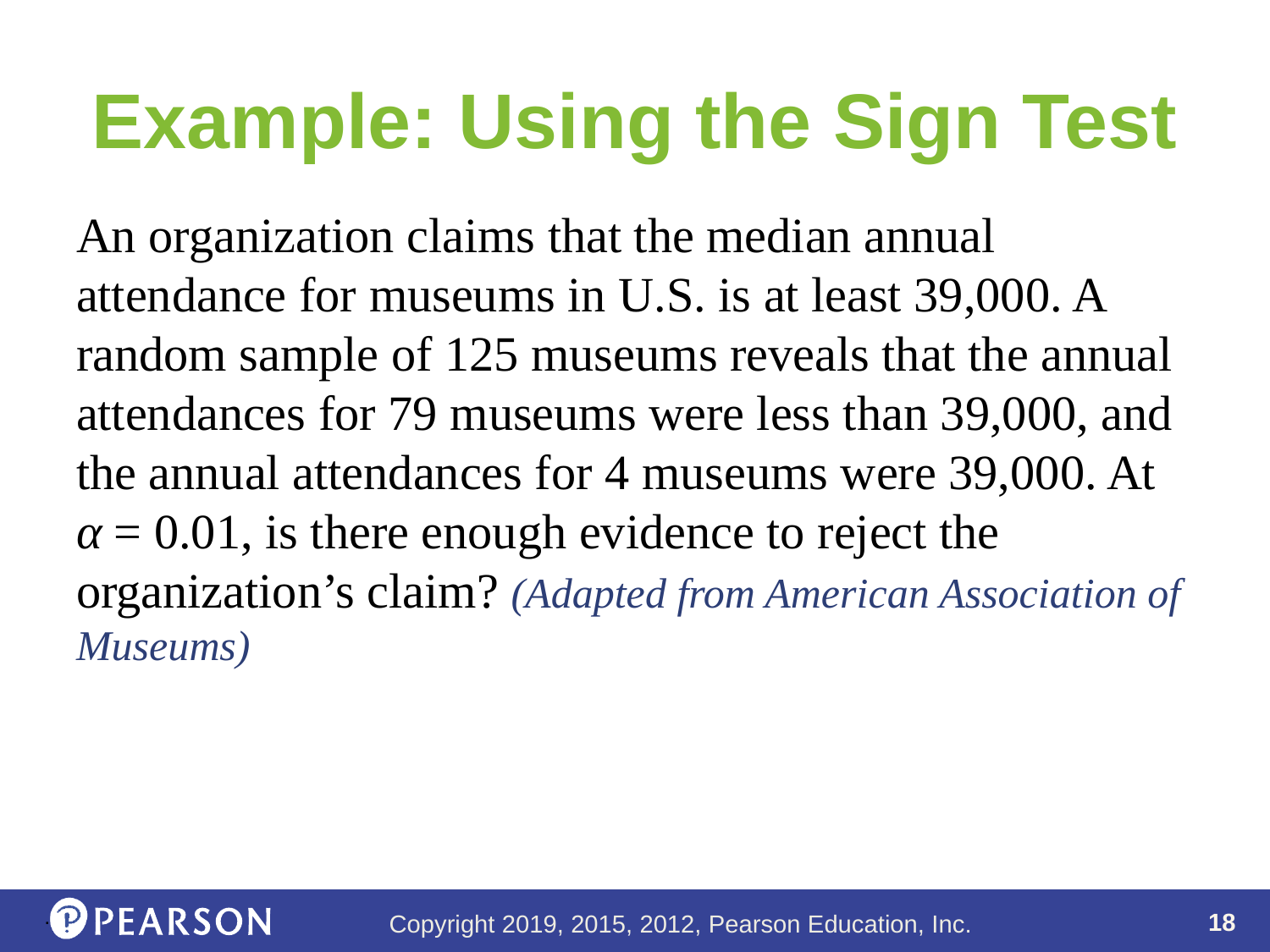

# Example: Using the Sign Test
An organization claims that the median annual attendance for museums in U.S. is at least 39,000. A random sample of 125 museums reveals that the annual attendances for 79 museums were less than 39,000, and the annual attendances for 4 museums were 39,000. At α = 0.01, is there enough evidence to reject the organization’s claim? (Adapted from American Association of Museums)
.